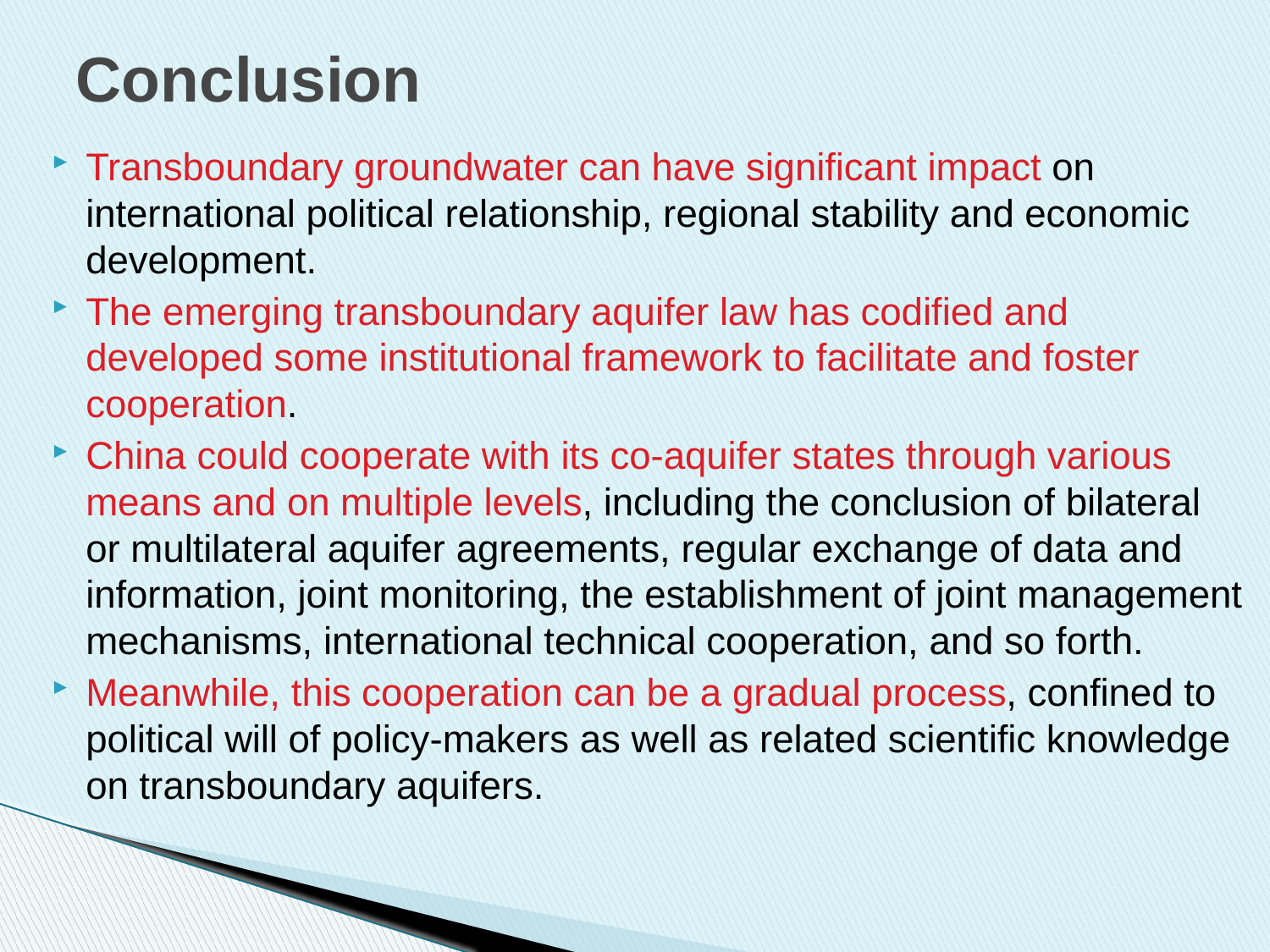

# Conclusion
Transboundary groundwater can have significant impact on international political relationship, regional stability and economic development.
The emerging transboundary aquifer law has codified and developed some institutional framework to facilitate and foster cooperation.
China could cooperate with its co-aquifer states through various means and on multiple levels, including the conclusion of bilateral or multilateral aquifer agreements, regular exchange of data and information, joint monitoring, the establishment of joint management mechanisms, international technical cooperation, and so forth.
Meanwhile, this cooperation can be a gradual process, confined to political will of policy-makers as well as related scientific knowledge on transboundary aquifers.